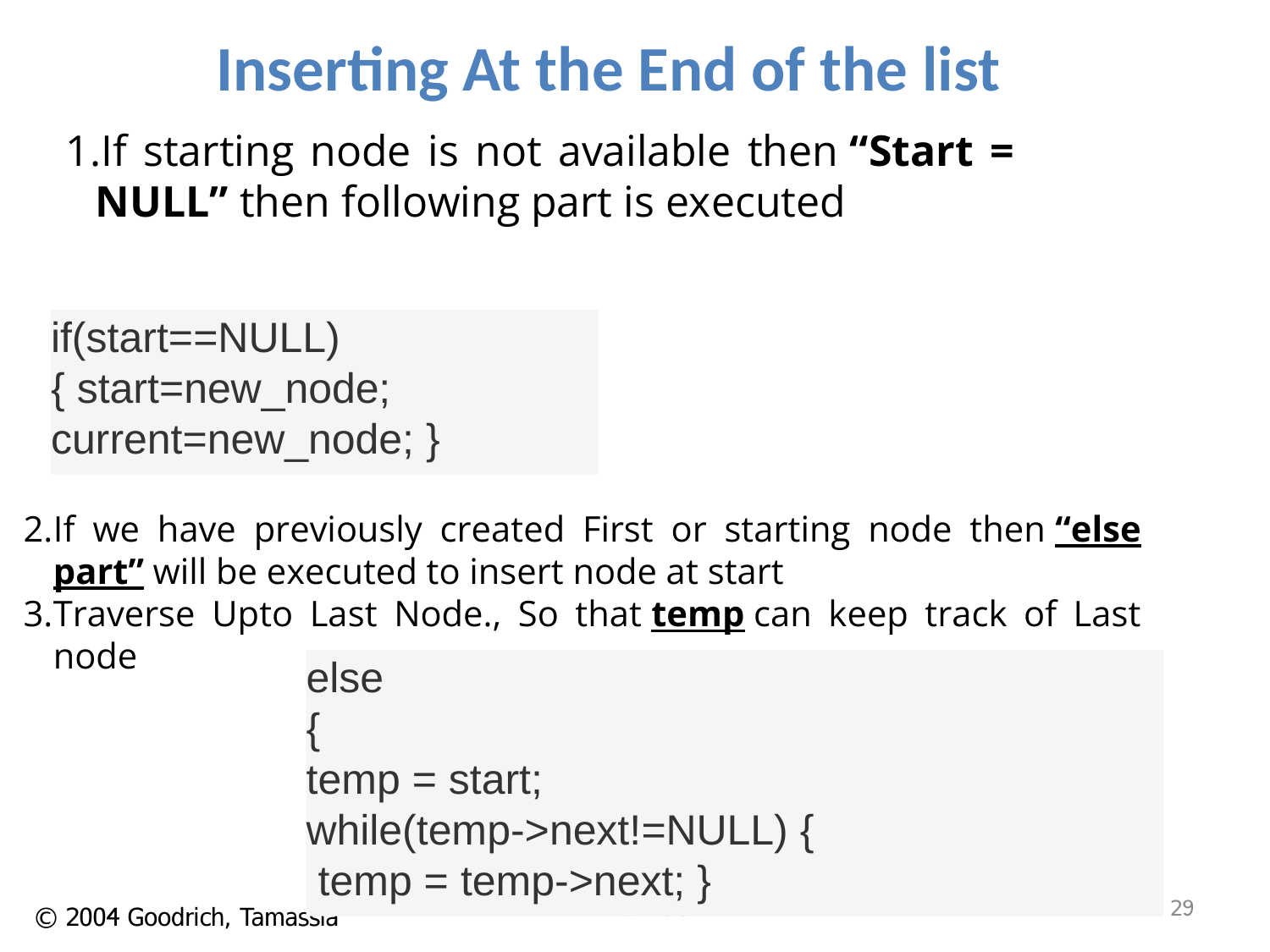

# Inserting At the End of the list
If starting node is not available then “Start = NULL” then following part is executed
if(start==NULL)
{ start=new_node;
current=new_node; }

If we have previously created First or starting node then “else part” will be executed to insert node at start
Traverse Upto Last Node., So that temp can keep track of Last node
else
{
temp = start;
while(temp->next!=NULL) {
 temp = temp->next; }
Linked Lists
29